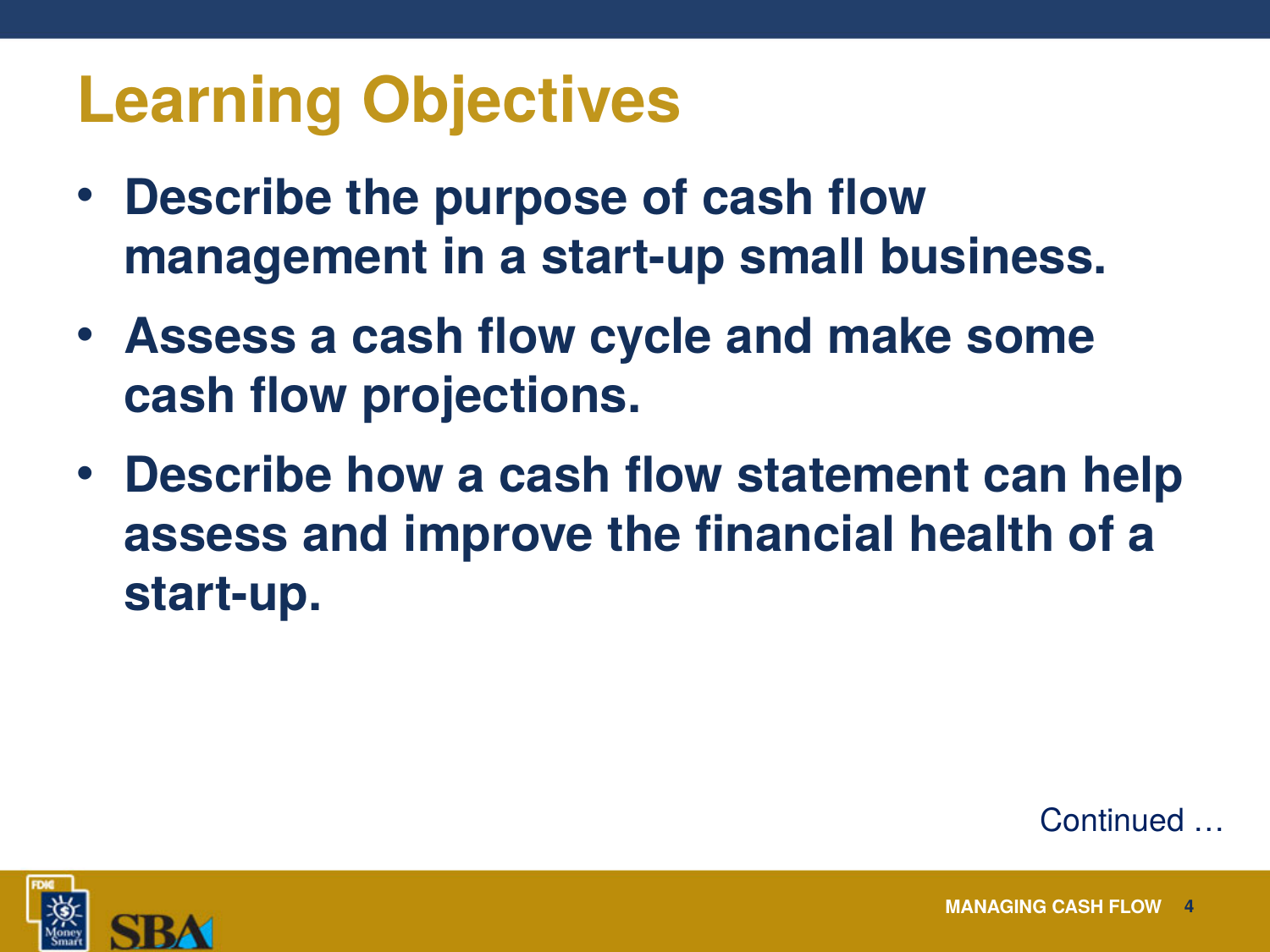

# Learning Objectives
Describe the purpose of cash flow management in a start-up small business.
Assess a cash flow cycle and make some cash flow projections.
Describe how a cash flow statement can help assess and improve the financial health of a start-up.

Continued …